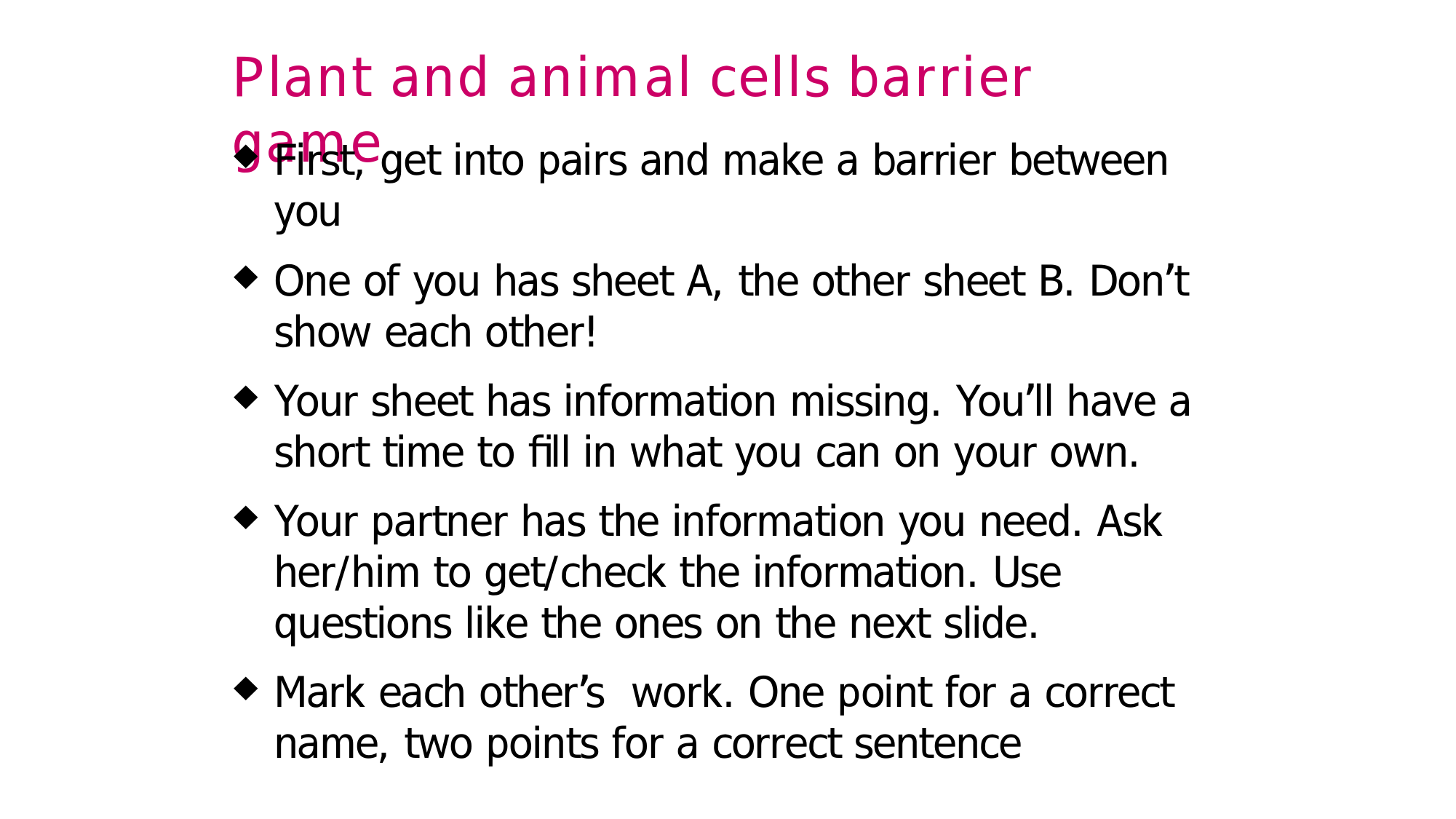

Plant and animal cells barrier game
First, get into pairs and make a barrier between you

One of you has sheet A, the other sheet B. Don’t show each other!

Your sheet has information missing. You’ll have a short time to fill in what you can on your own.

Your partner has the information you need. Ask her/him to get/check the information. Use questions like the ones on the next slide.

Mark each other’s  work. One point for a correct name, two points for a correct sentence